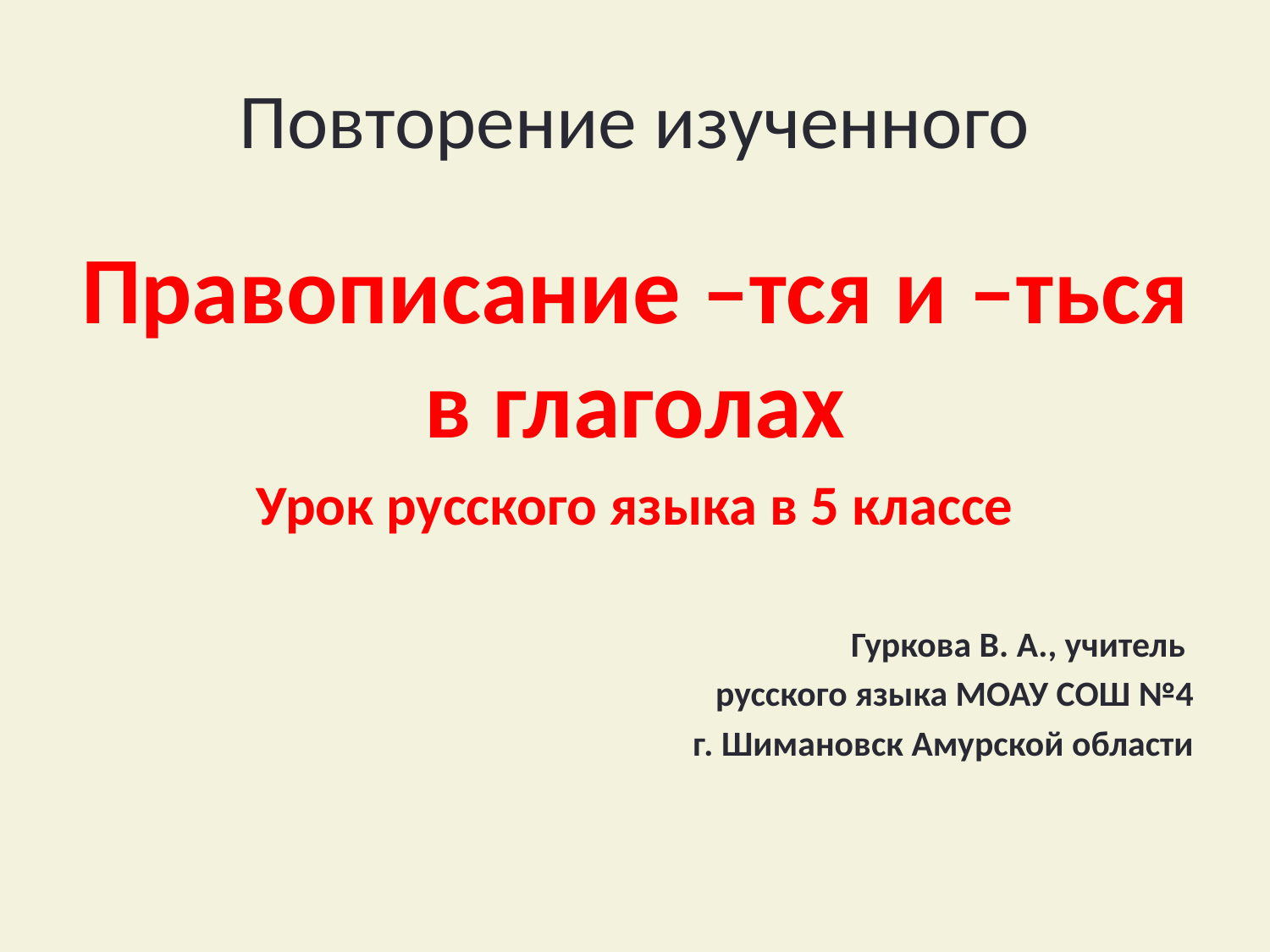

# Повторение изученного
Правописание –тся и –ться в глаголах
Урок русского языка в 5 классе

Гуркова В. А., учитель
русского языка МОАУ СОШ №4
 г. Шимановск Амурской области